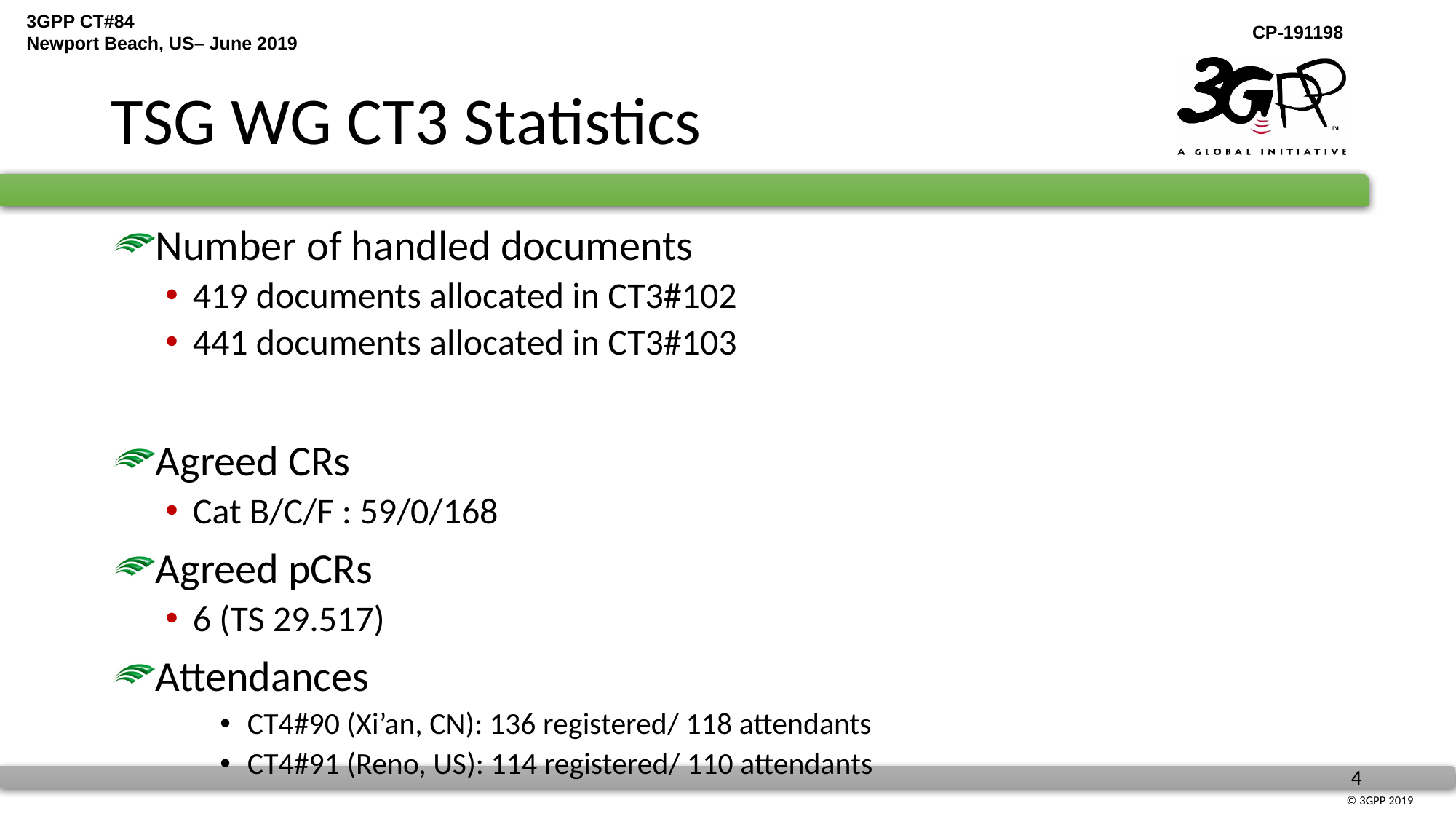

# TSG WG CT3 Statistics
Number of handled documents
419 documents allocated in CT3#102
441 documents allocated in CT3#103

Agreed CRs
Cat B/C/F : 59/0/168
Agreed pCRs
6 (TS 29.517)
Attendances
CT4#90 (Xi’an, CN): 136 registered/ 118 attendants
CT4#91 (Reno, US): 114 registered/ 110 attendants